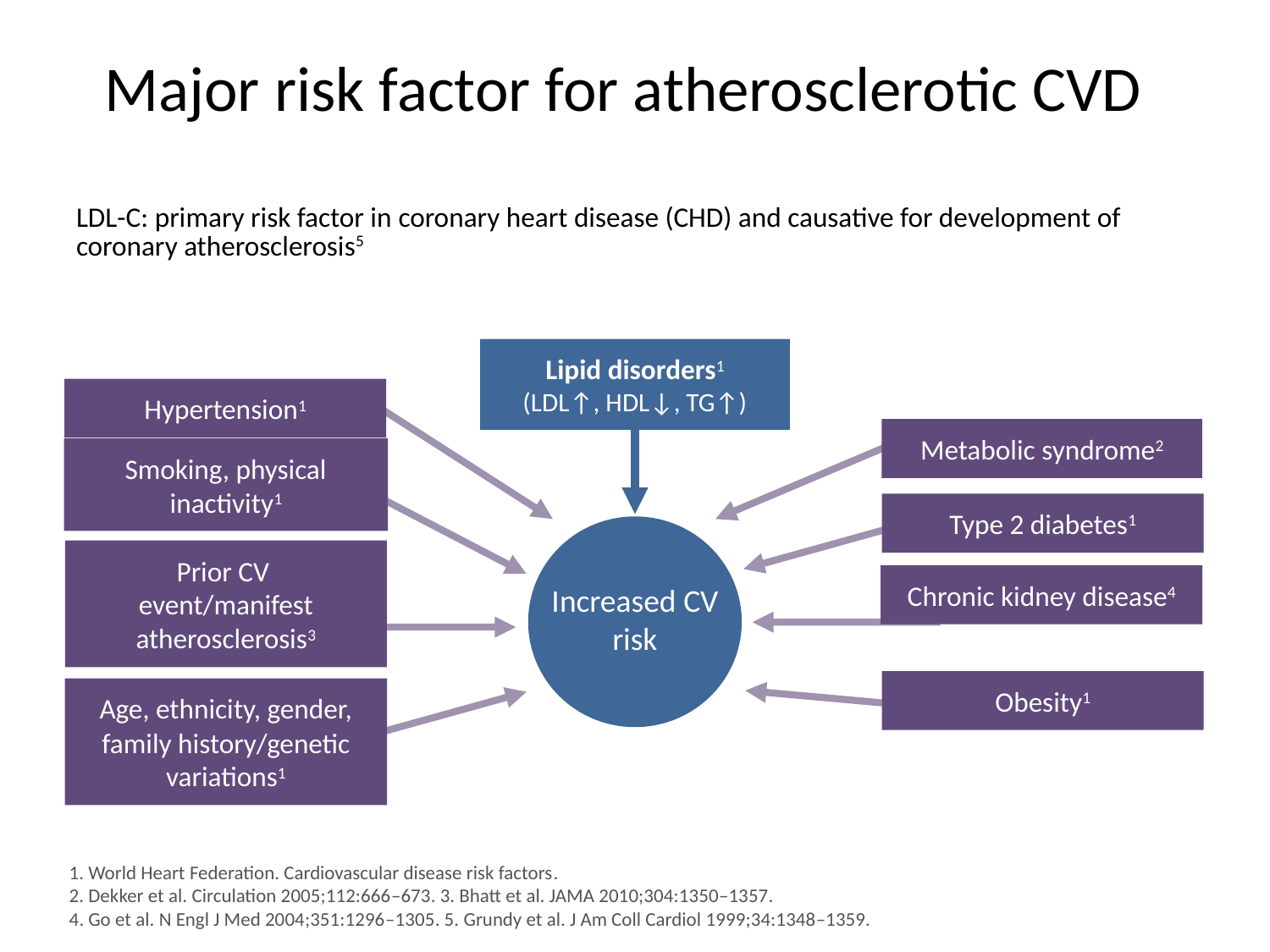

# Major risk factor for atherosclerotic CVD

LDL-C: primary risk factor in coronary heart disease (CHD) and causative for development of coronary atherosclerosis5
Lipid disorders1
(LDL↑, HDL↓, TG↑)
Hypertension1

Metabolic syndrome2

Smoking, physical inactivity1

Type 2 diabetes1

Prior CV
event/manifest atherosclerosis3
Increased CV risk
Chronic kidney disease4

Obesity1
Age, ethnicity, gender, family history/genetic variations1

1. World Heart Federation. Cardiovascular disease risk factors.
2. Dekker et al. Circulation 2005;112:666–673. 3. Bhatt et al. JAMA 2010;304:1350–1357.
4. Go et al. N Engl J Med 2004;351:1296–1305. 5. Grundy et al. J Am Coll Cardiol 1999;34:1348–1359.